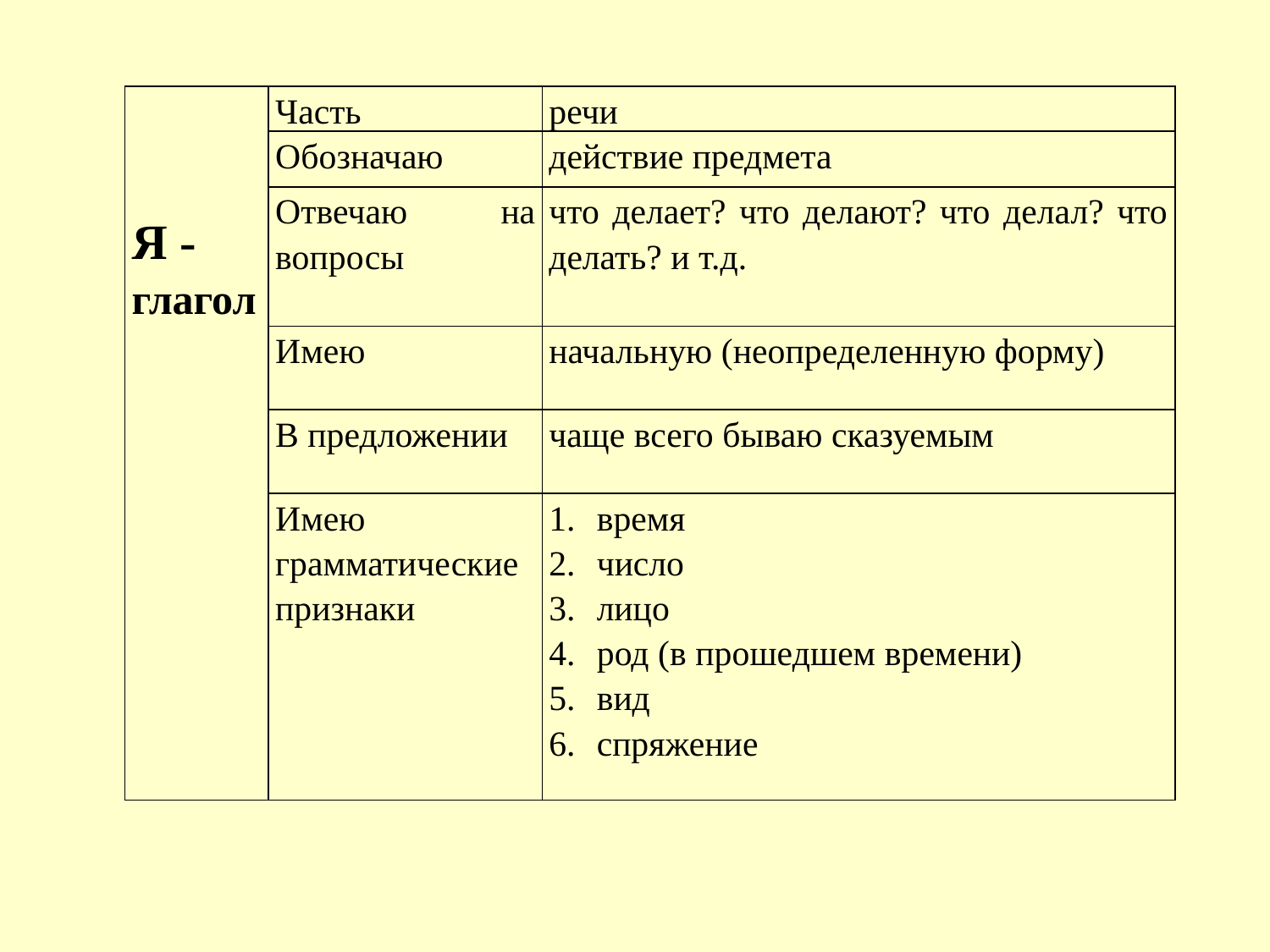

| Я - глагол | Часть | речи |
| --- | --- | --- |
|  | Обозначаю | действие предмета |
|  | Отвечаю на вопросы | что делает? что делают? что делал? что делать? и т.д. |
|  | Имею | начальную (неопределенную форму) |
|  | В предложении | чаще всего бываю сказуемым |
|  | Имею грамматические признаки | время число лицо род (в прошедшем времени) вид спряжение |